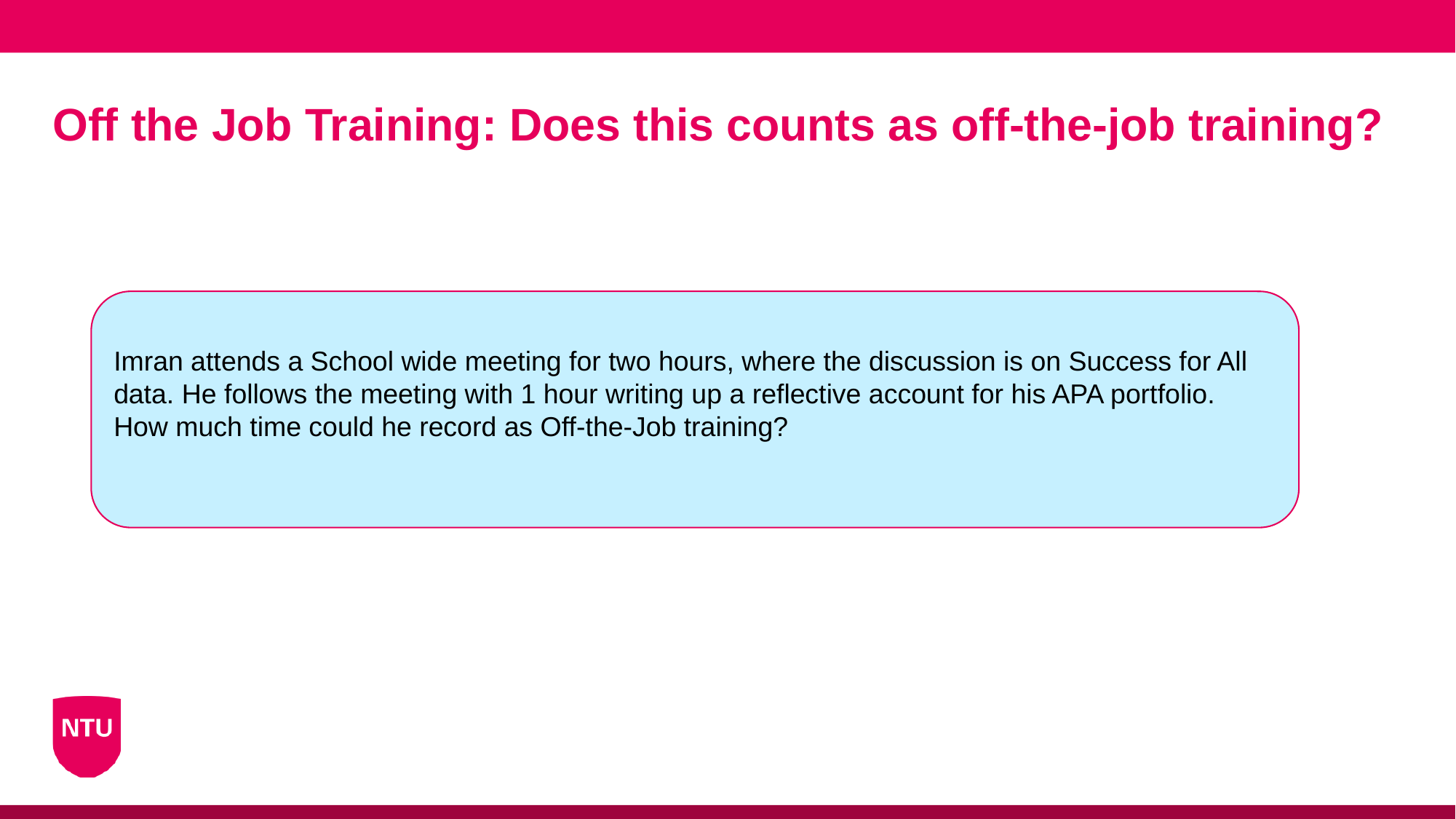

# Off the Job Training: Does this counts as off-the-job training?
Imran attends a School wide meeting for two hours, where the discussion is on Success for All data. He follows the meeting with 1 hour writing up a reflective account for his APA portfolio. How much time could he record as Off-the-Job training?